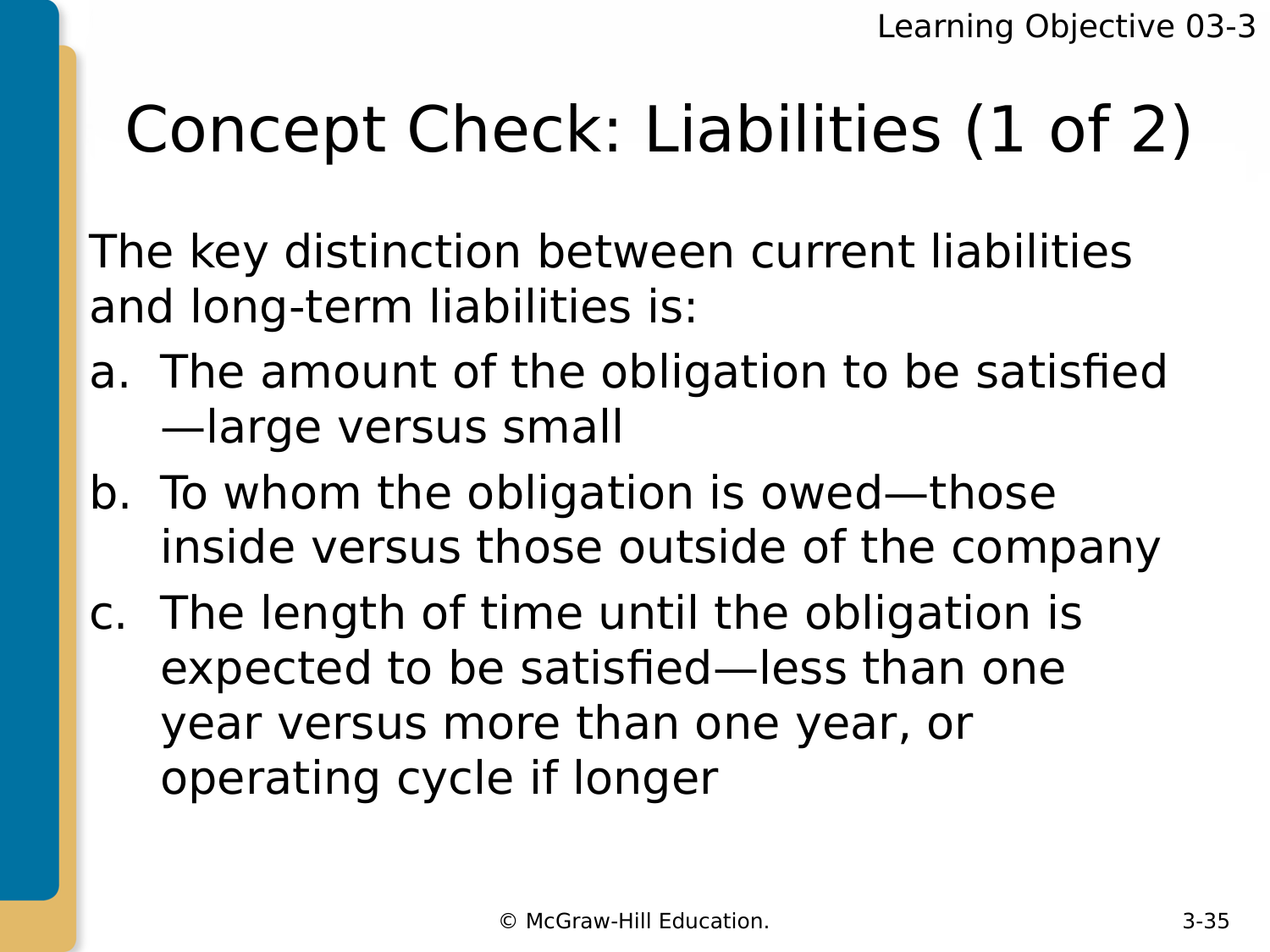

Learning Objective 03-3
# Concept Check: Liabilities (1 of 2)
The key distinction between current liabilities and long-term liabilities is:
The amount of the obligation to be satisfied—large versus small
To whom the obligation is owed—those inside versus those outside of the company
The length of time until the obligation is expected to be satisfied—less than one year versus more than one year, or operating cycle if longer